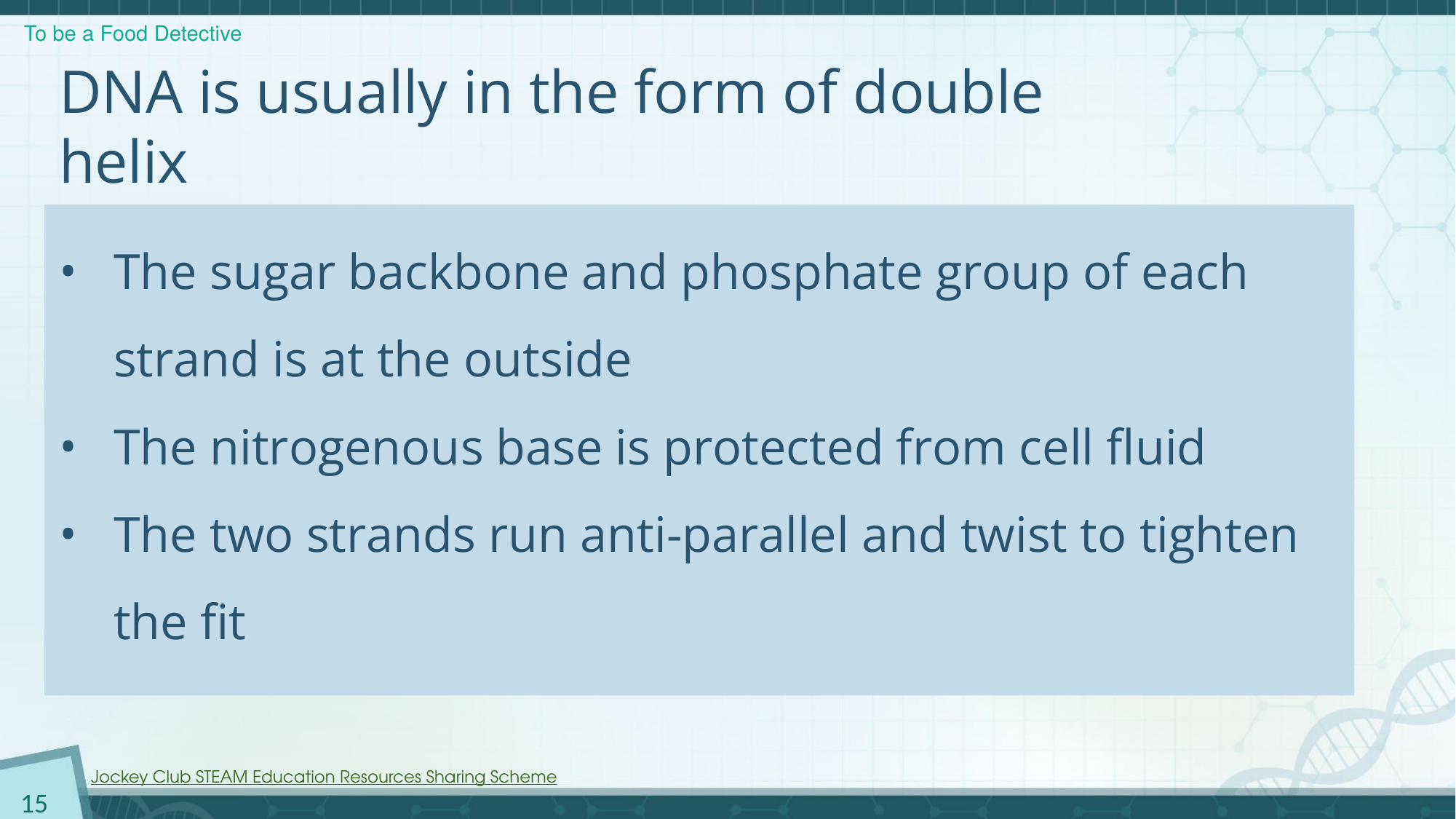

# DNA is usually in the form of double helix
The sugar backbone and phosphate group of each strand is at the outside
The nitrogenous base is protected from cell fluid
The two strands run anti-parallel and twist to tighten the fit

15